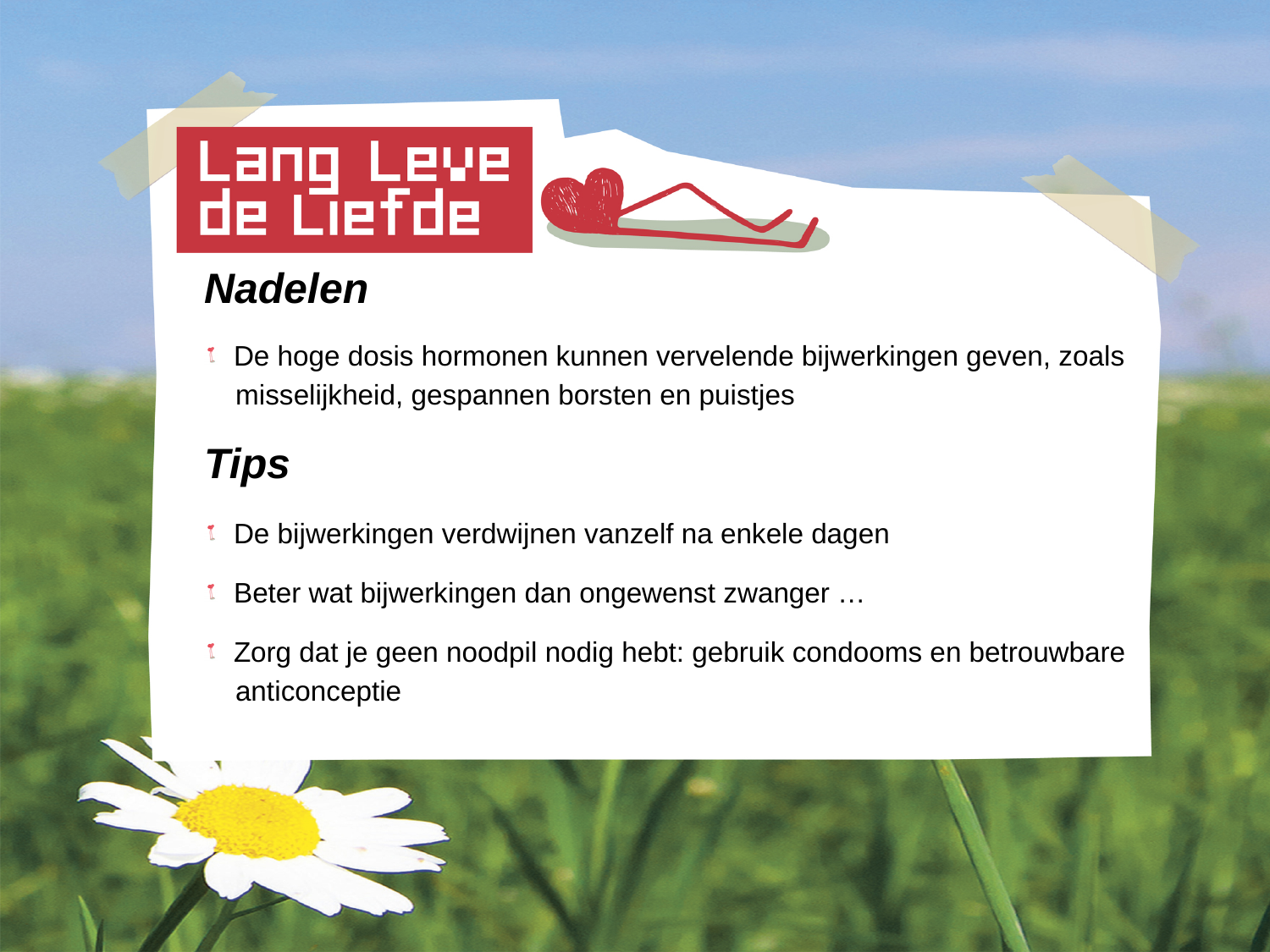

Nadelen

  De hoge dosis hormonen kunnen vervelende bijwerkingen geven, zoals
    misselijkheid, gespannen borsten en puistjes
Tips

  De bijwerkingen verdwijnen vanzelf na enkele dagen

  Beter wat bijwerkingen dan ongewenst zwanger …

  Zorg dat je geen noodpil nodig hebt: gebruik condooms en betrouwbare
    anticonceptie